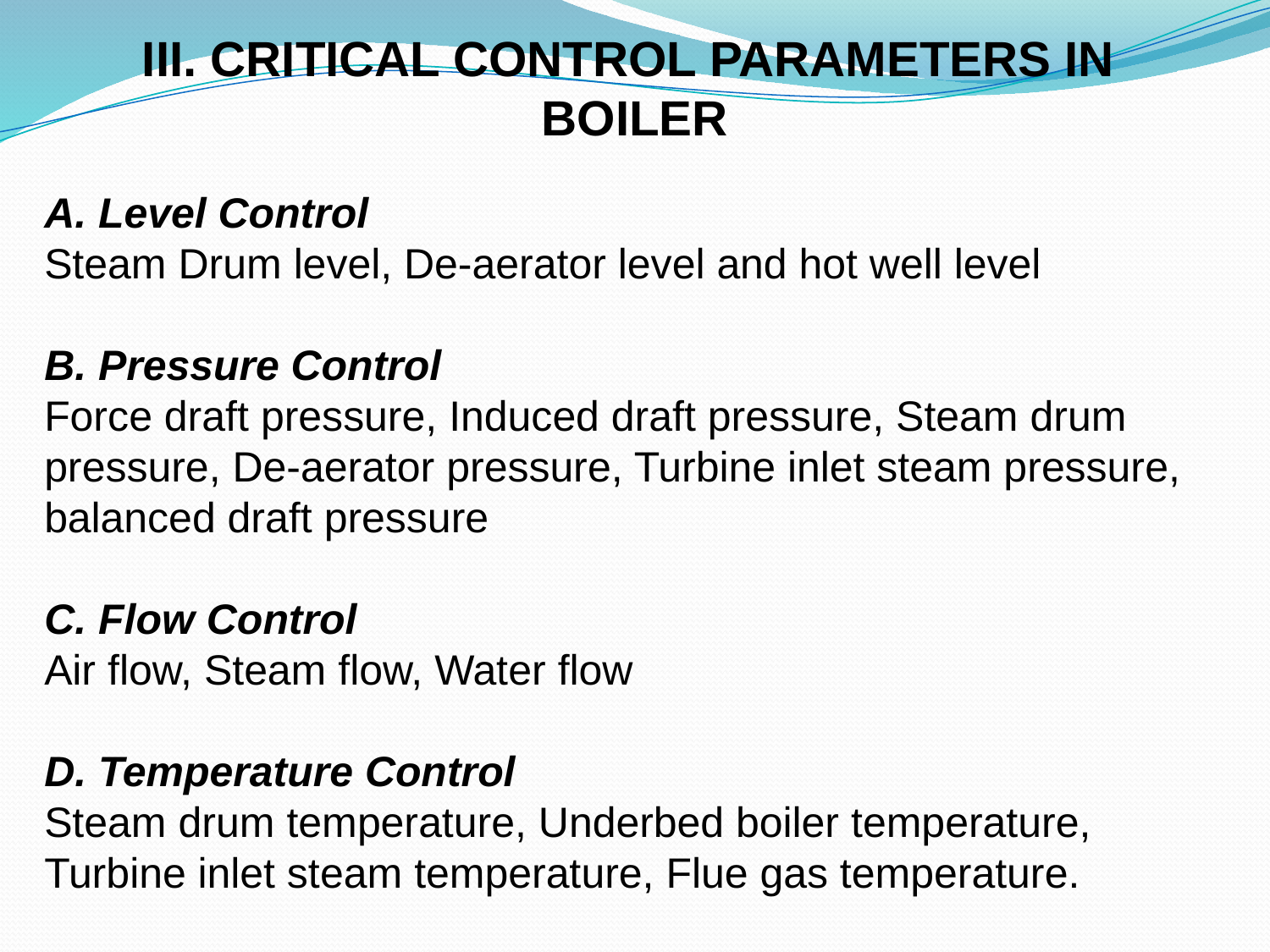

III. CRITICAL CONTROL PARAMETERS IN
BOILER
A. Level Control
Steam Drum level, De-aerator level and hot well level

B. Pressure Control
Force draft pressure, Induced draft pressure, Steam drum pressure, De-aerator pressure, Turbine inlet steam pressure, balanced draft pressure

C. Flow Control
Air flow, Steam flow, Water flow

D. Temperature Control
Steam drum temperature, Underbed boiler temperature, Turbine inlet steam temperature, Flue gas temperature.